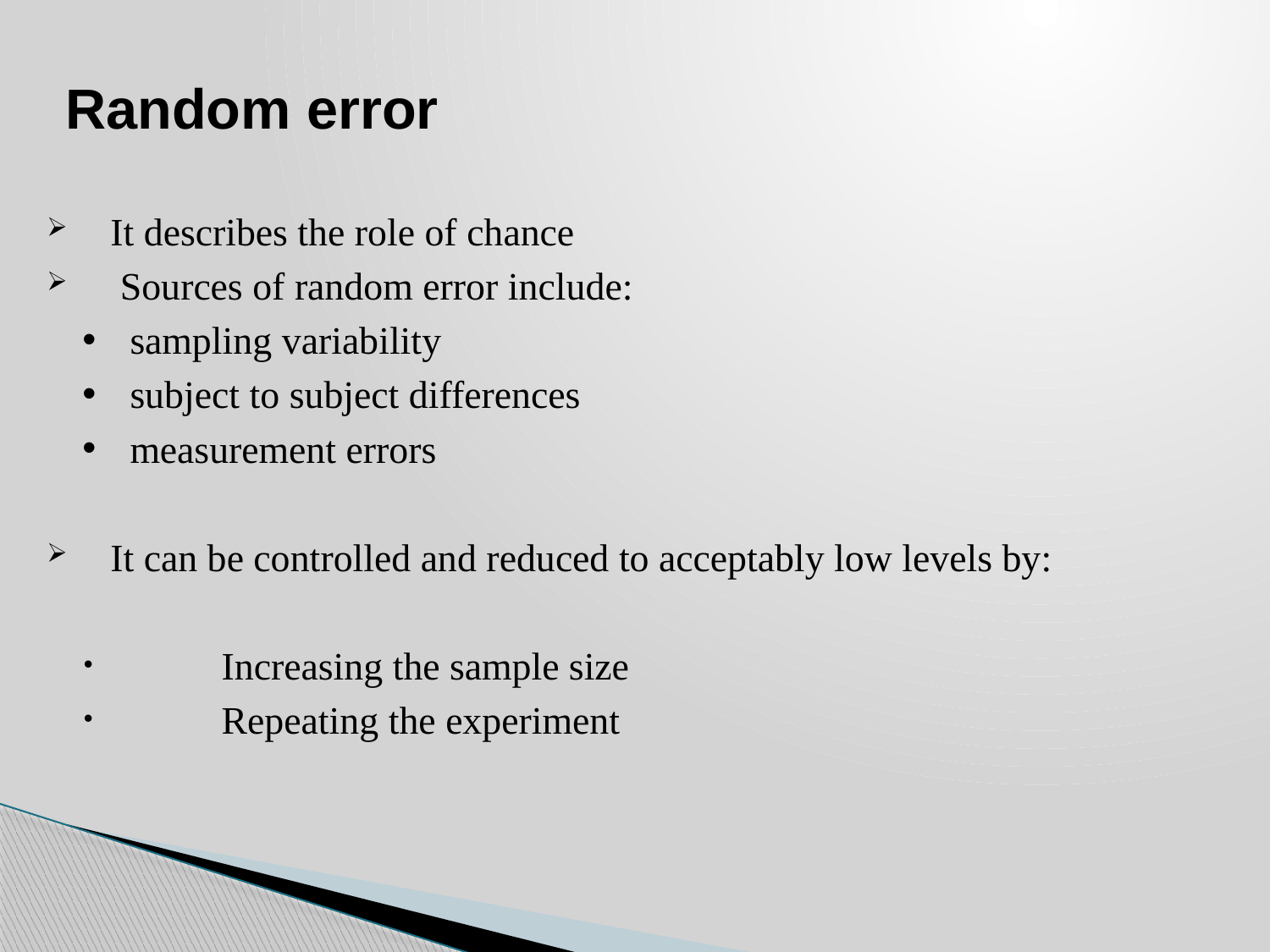

# Random error
It describes the role of chance
 Sources of random error include:
sampling variability
subject to subject differences
measurement errors

It can be controlled and reduced to acceptably low levels by:

	Increasing the sample size
	Repeating the experiment